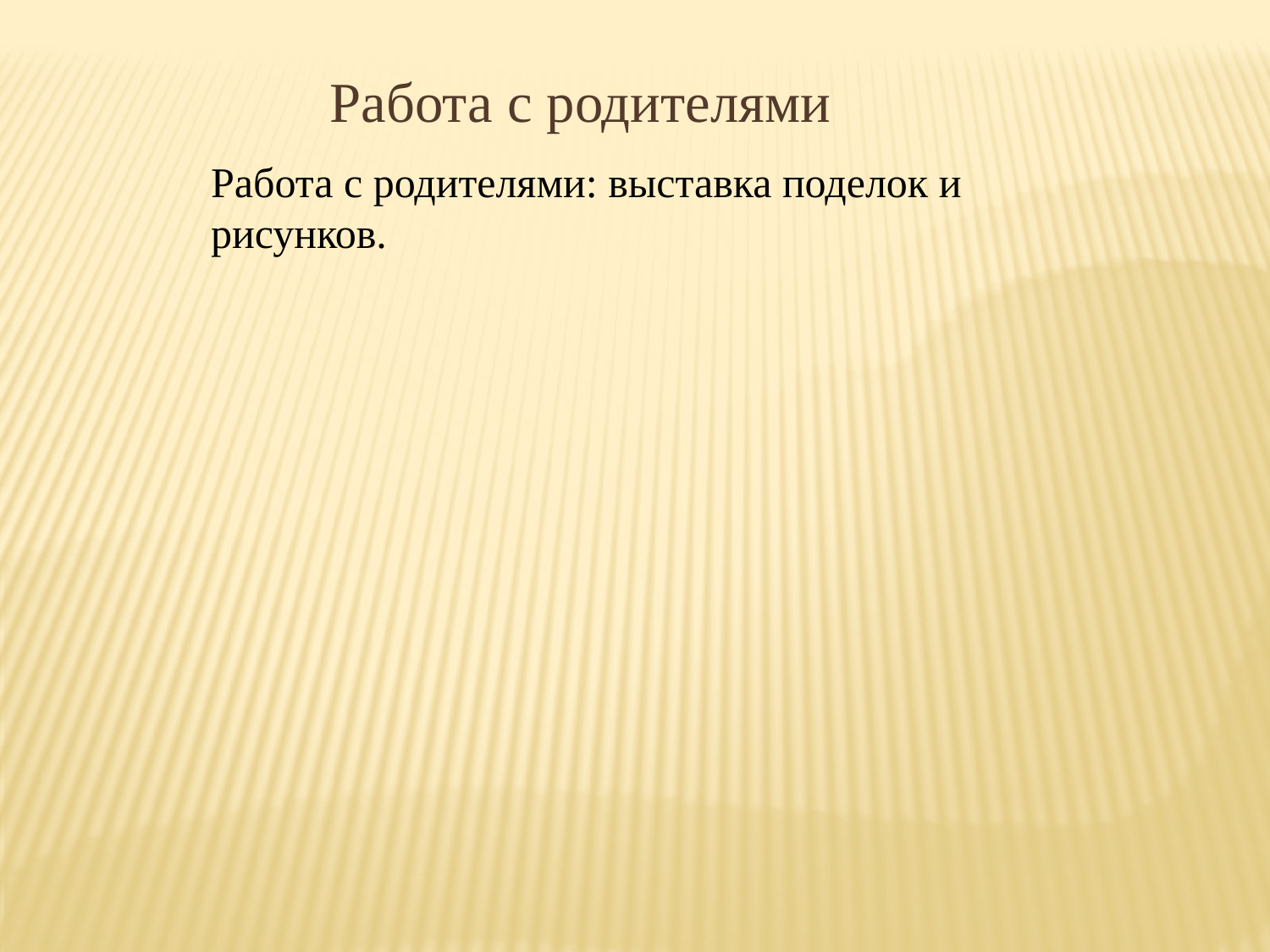

Работа с родителями
Работа с родителями: выставка поделок и рисунков.